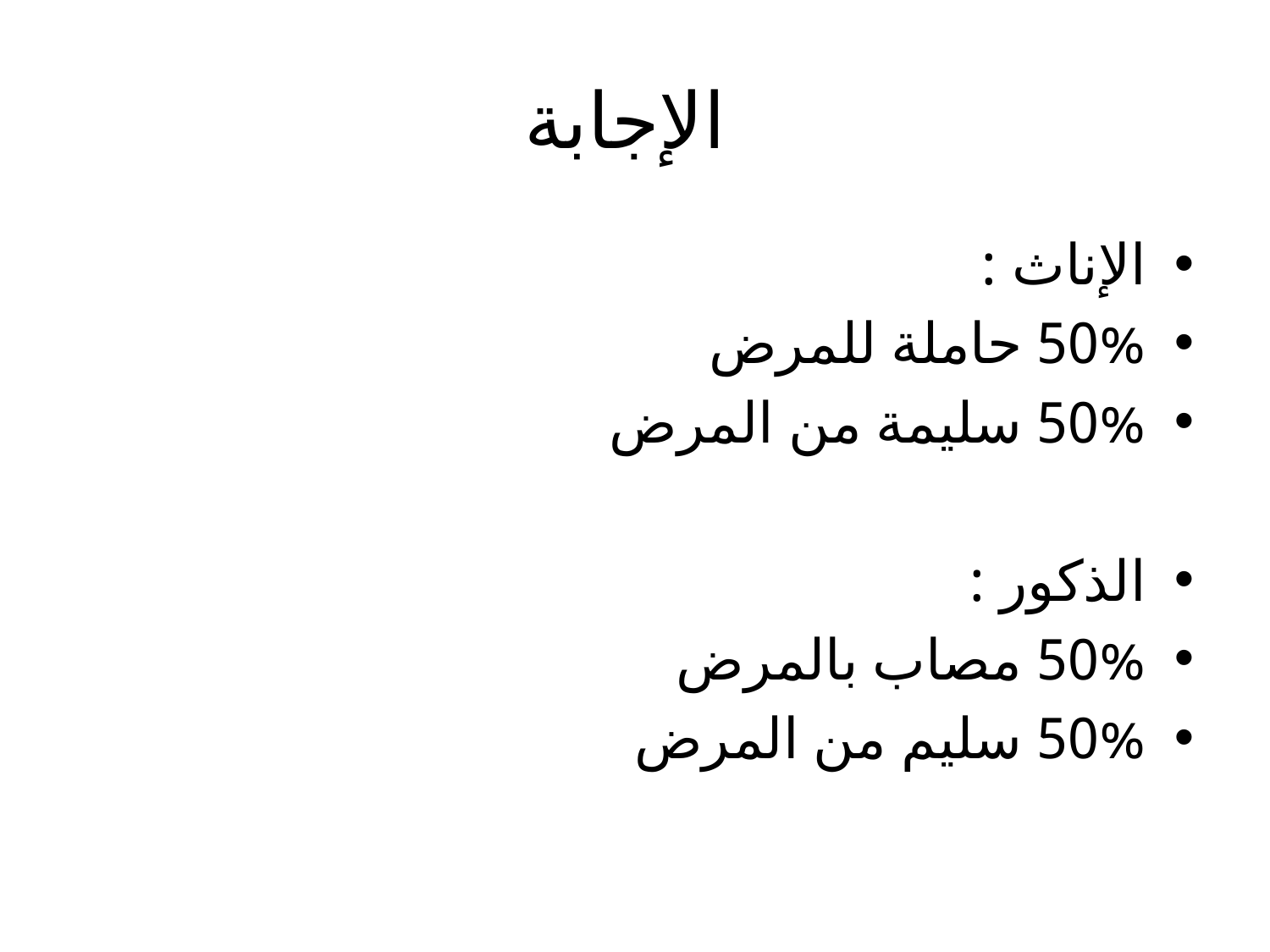

# الإجابة
الإناث :
50% حاملة للمرض
50% سليمة من المرض

الذكور :
50% مصاب بالمرض
50% سليم من المرض